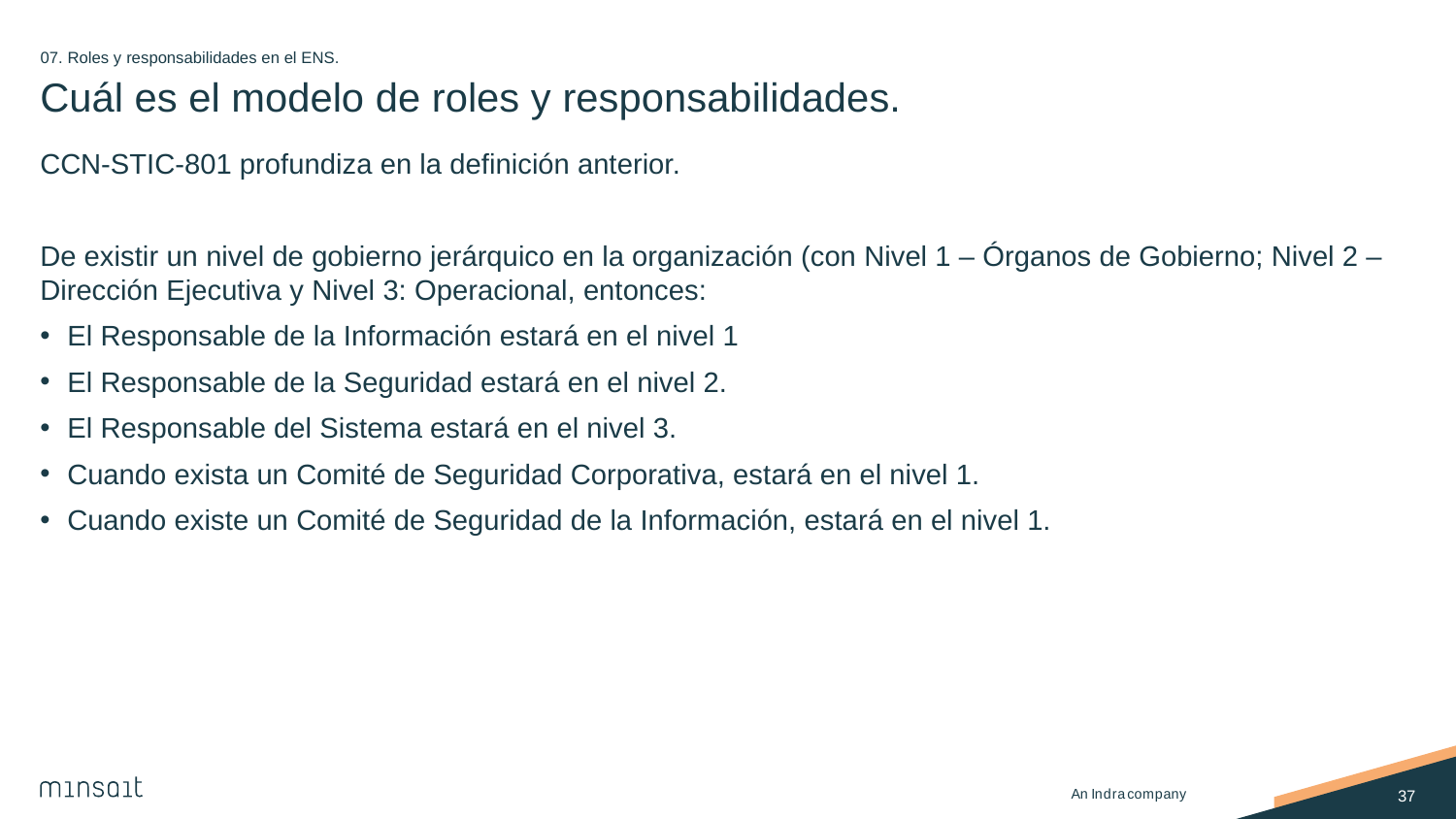

07. Roles y responsabilidades en el ENS.
# Cuál es el modelo de roles y responsabilidades.
CCN-STIC-801 profundiza en la definición anterior.

De existir un nivel de gobierno jerárquico en la organización (con Nivel 1 – Órganos de Gobierno; Nivel 2 – Dirección Ejecutiva y Nivel 3: Operacional, entonces:
El Responsable de la Información estará en el nivel 1
El Responsable de la Seguridad estará en el nivel 2.
El Responsable del Sistema estará en el nivel 3.
Cuando exista un Comité de Seguridad Corporativa, estará en el nivel 1.
Cuando existe un Comité de Seguridad de la Información, estará en el nivel 1.